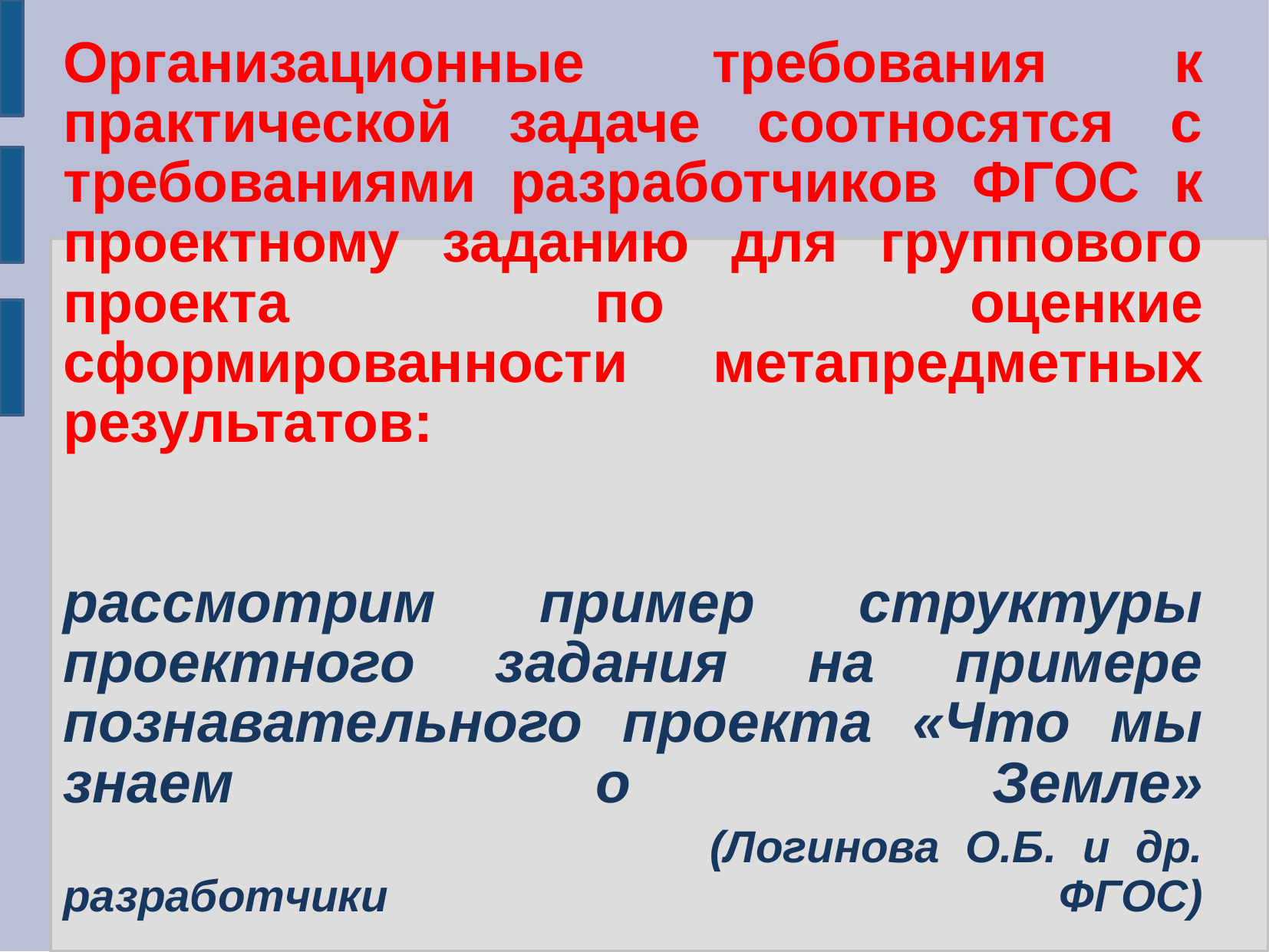

# Организационные требования к практической задаче соотносятся с требованиями разработчиков ФГОС к проектному заданию для группового проекта по оценкие сформированности метапредметных результатов: рассмотрим пример структуры проектного задания на примере познавательного проекта «Что мы знаем о Земле» (Логинова О.Б. и др. разработчики ФГОС)